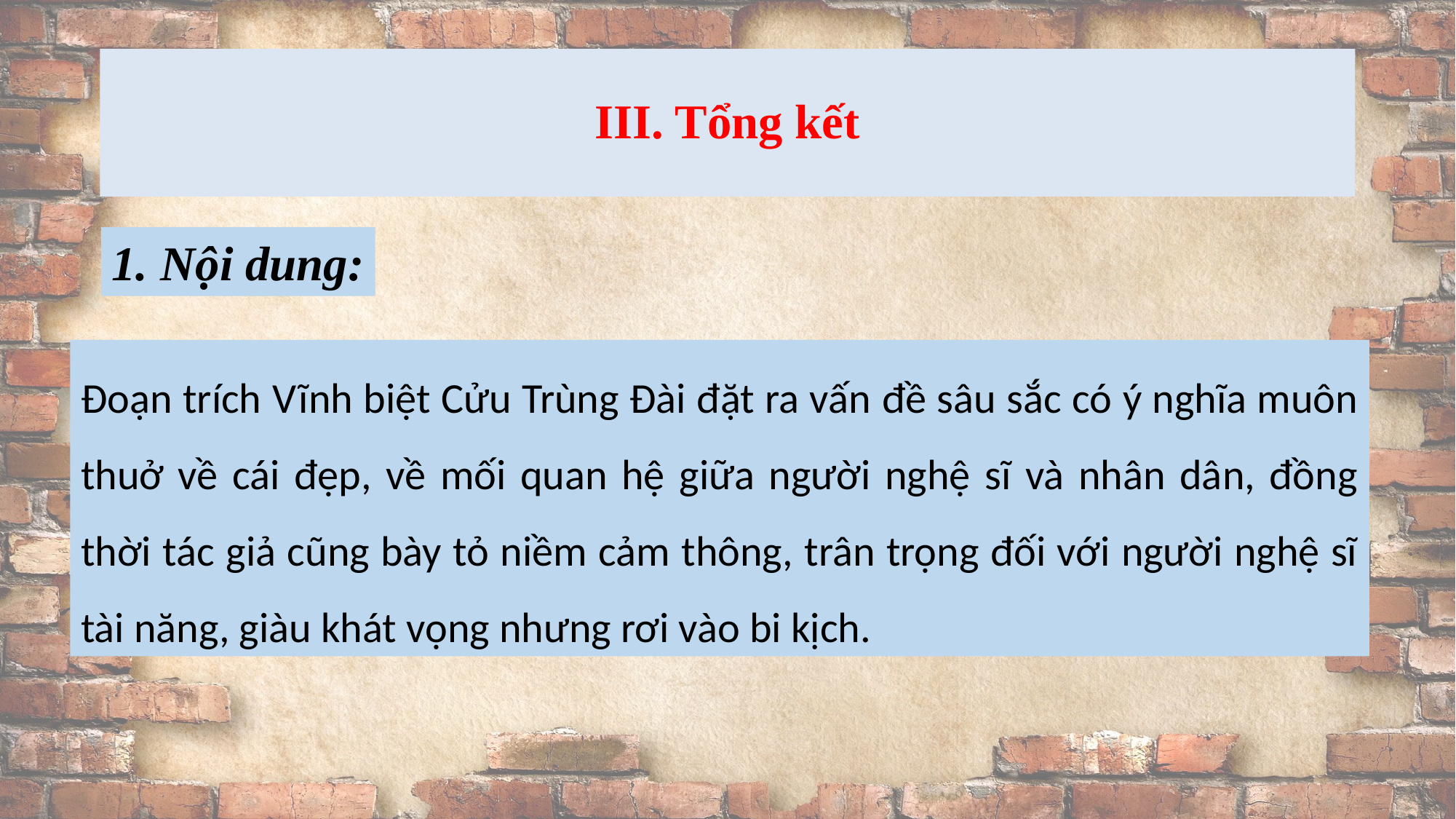

# III. Tổng kết

1. Nội dung:
Đoạn trích Vĩnh biệt Cửu Trùng Đài đặt ra vấn đề sâu sắc có ý nghĩa muôn thuở về cái đẹp, về mối quan hệ giữa người nghệ sĩ và nhân dân, đồng thời tác giả cũng bày tỏ niềm cảm thông, trân trọng đối với người nghệ sĩ tài năng, giàu khát vọng nhưng rơi vào bi kịch.